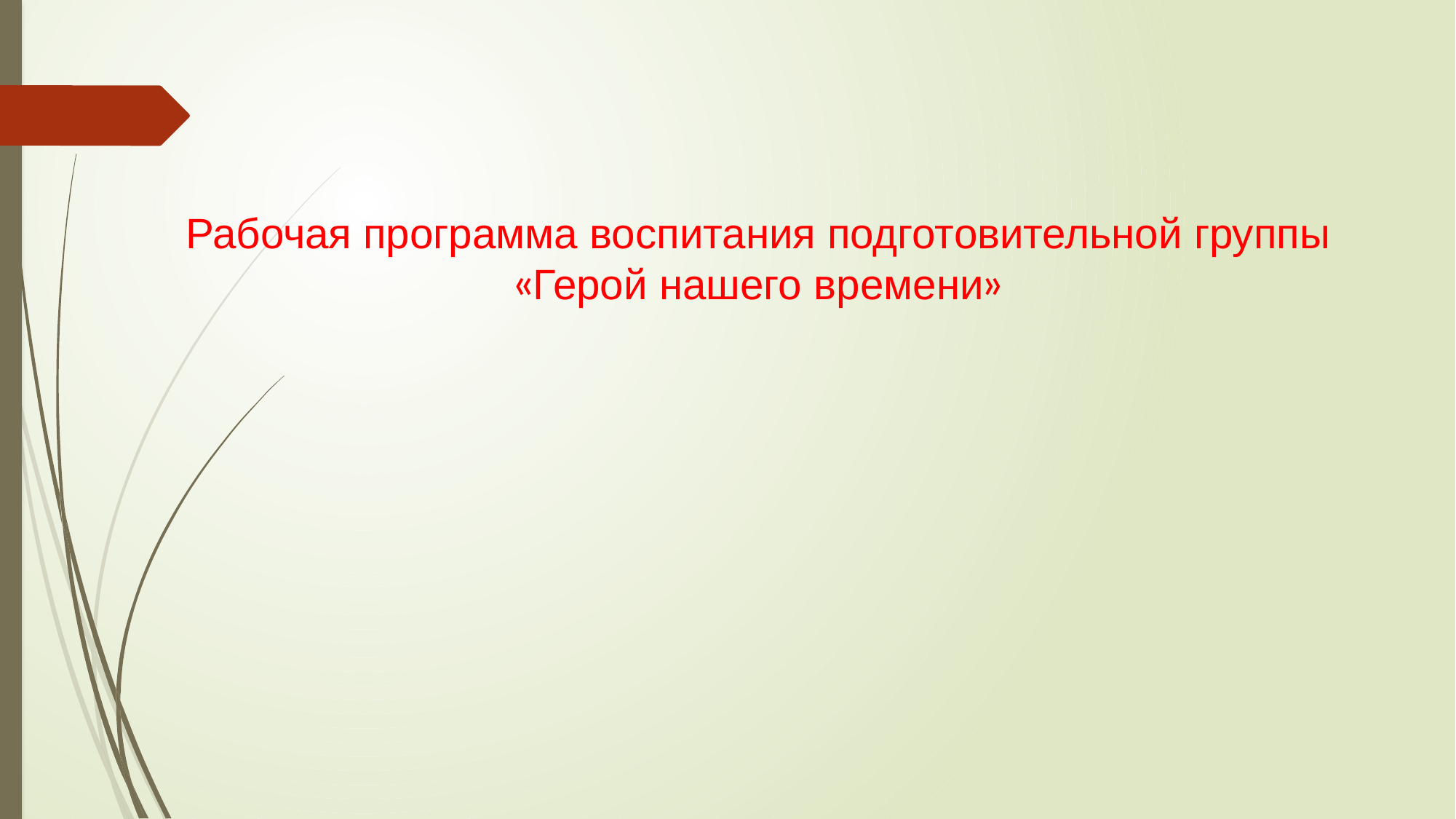

Рабочая программа воспитания подготовительной группы
«Герой нашего времени»